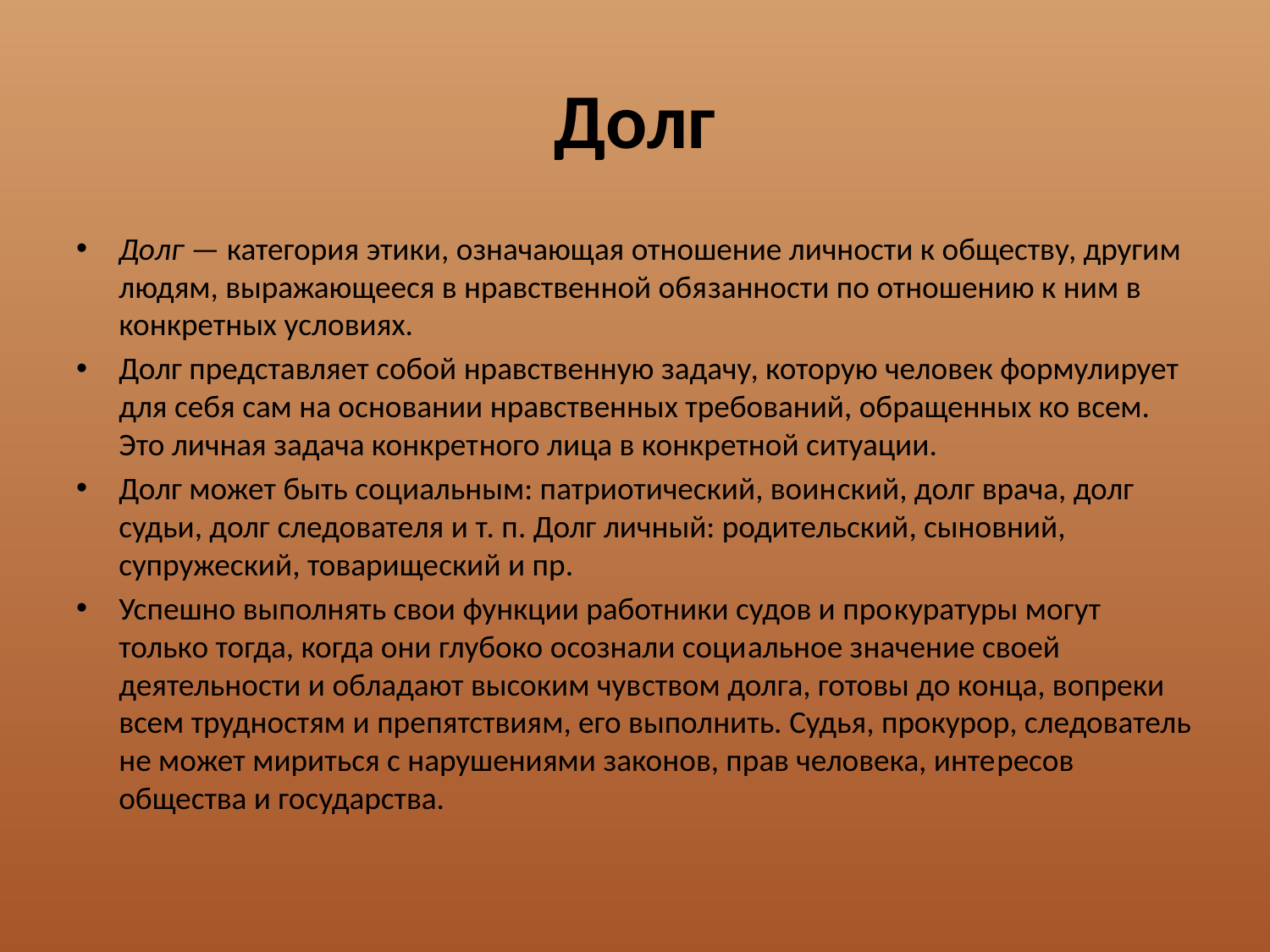

# Долг
Долг — категория этики, означающая отношение личности к обществу, другим людям, выражающееся в нравственной обя­занности по отношению к ним в конкретных условиях.
Долг представляет собой нравственную задачу, которую человек формулирует для себя сам на основании нравственных требований, обращенных ко всем. Это личная задача конкрет­ного лица в конкретной ситуации.
Долг может быть социальным: патриотический, воин­ский, долг врача, долг судьи, долг следователя и т. п. Долг личный: родительский, сыновний, супружеский, товарище­ский и пр.
Успешно выполнять свои функции работники судов и про­куратуры могут только тогда, когда они глубоко осознали соци­альное значение своей деятельности и обладают высоким чув­ством долга, готовы до конца, вопреки всем трудностям и пре­пятствиям, его выполнить. Судья, прокурор, следователь не может мириться с нарушениями законов, прав человека, инте­ресов общества и государства.